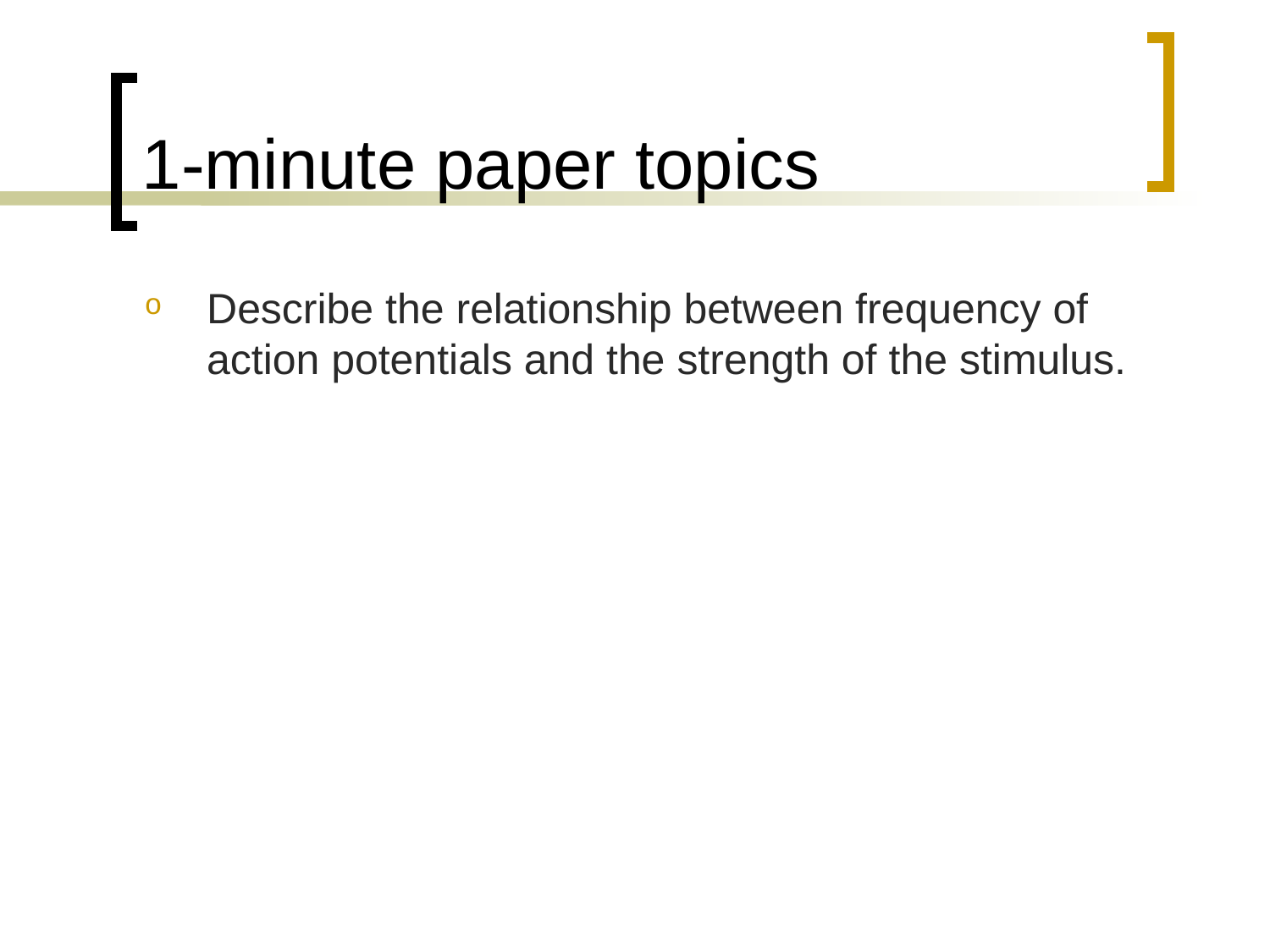

# 1-minute paper topics
Describe the relationship between frequency of action potentials and the strength of the stimulus.